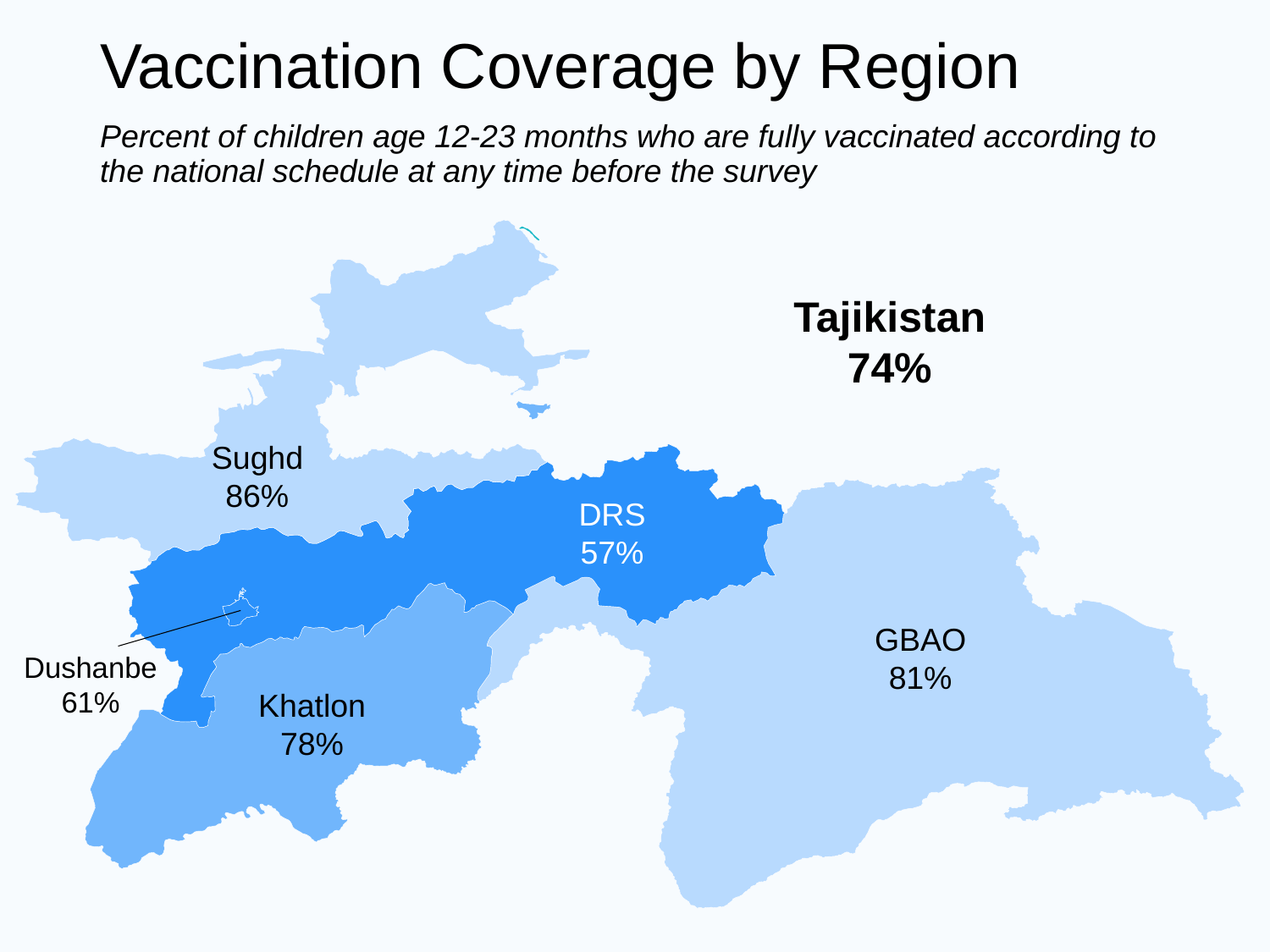

# Vaccination Coverage by Region

Sughd
86%
DRS
57%
GBAO
81%
Dushanbe
61%
Khatlon
78%
Percent of children age 12-23 months who are fully vaccinated according to the national schedule at any time before the survey

Tajikistan
74%